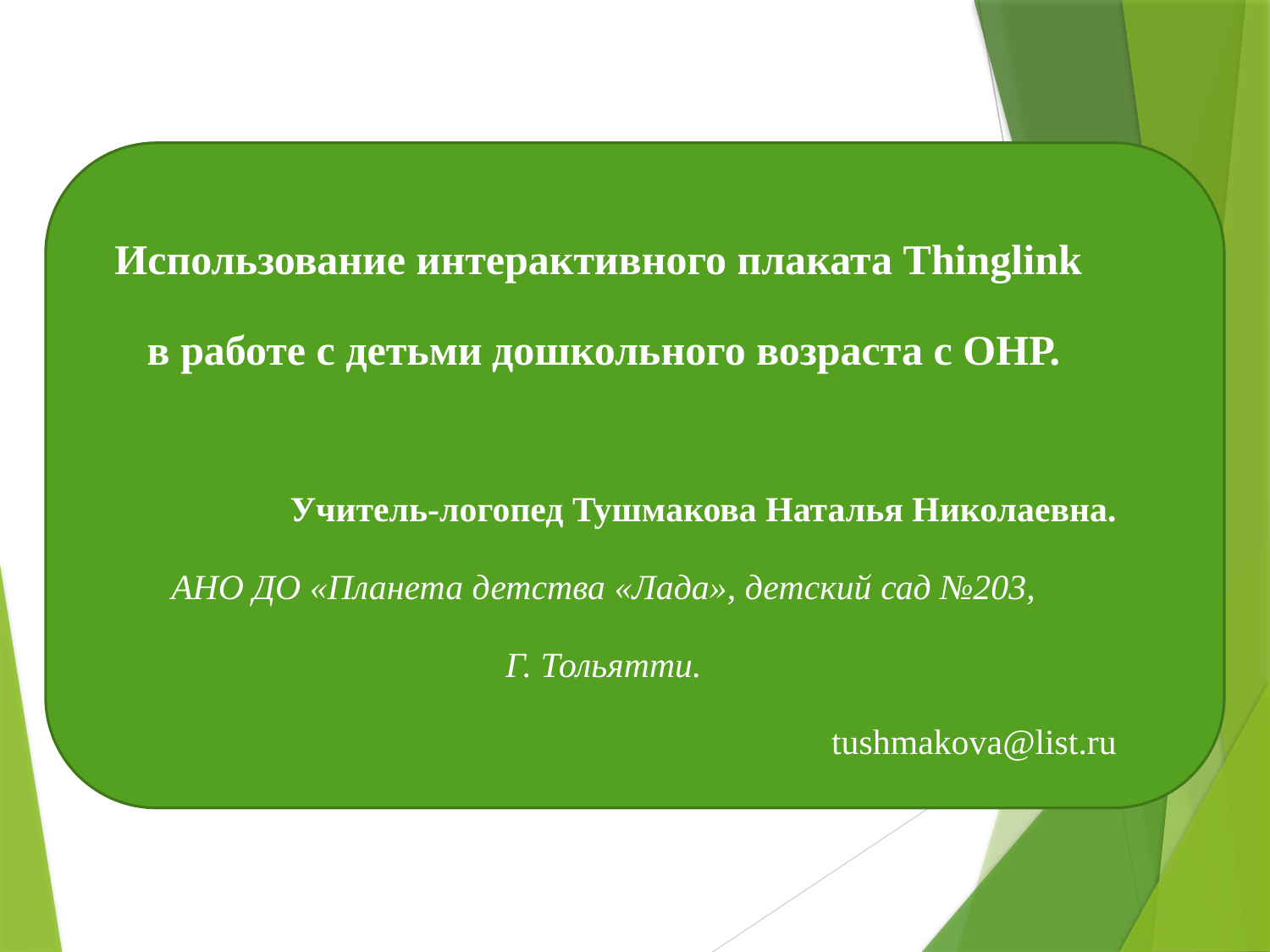

Использование интерактивного плаката Thinglink
в работе с детьми дошкольного возраста с ОНР.

Учитель-логопед Тушмакова Наталья Николаевна.
АНО ДО «Планета детства «Лада», детский сад №203,
Г. Тольятти.
tushmakova@list.ru